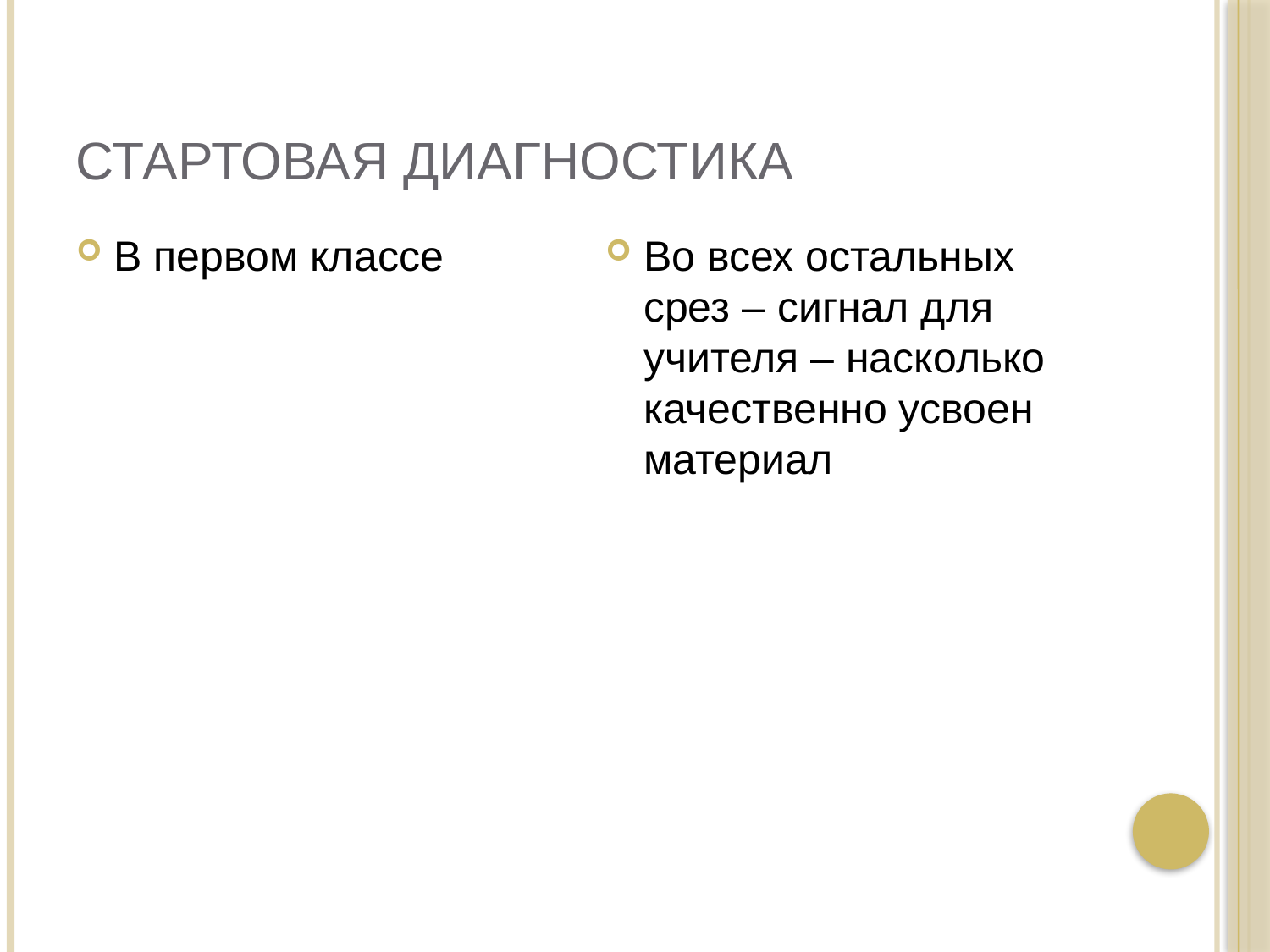

# Стартовая диагностика
В первом классе
Во всех остальных срез – сигнал для учителя – насколько качественно усвоен материал